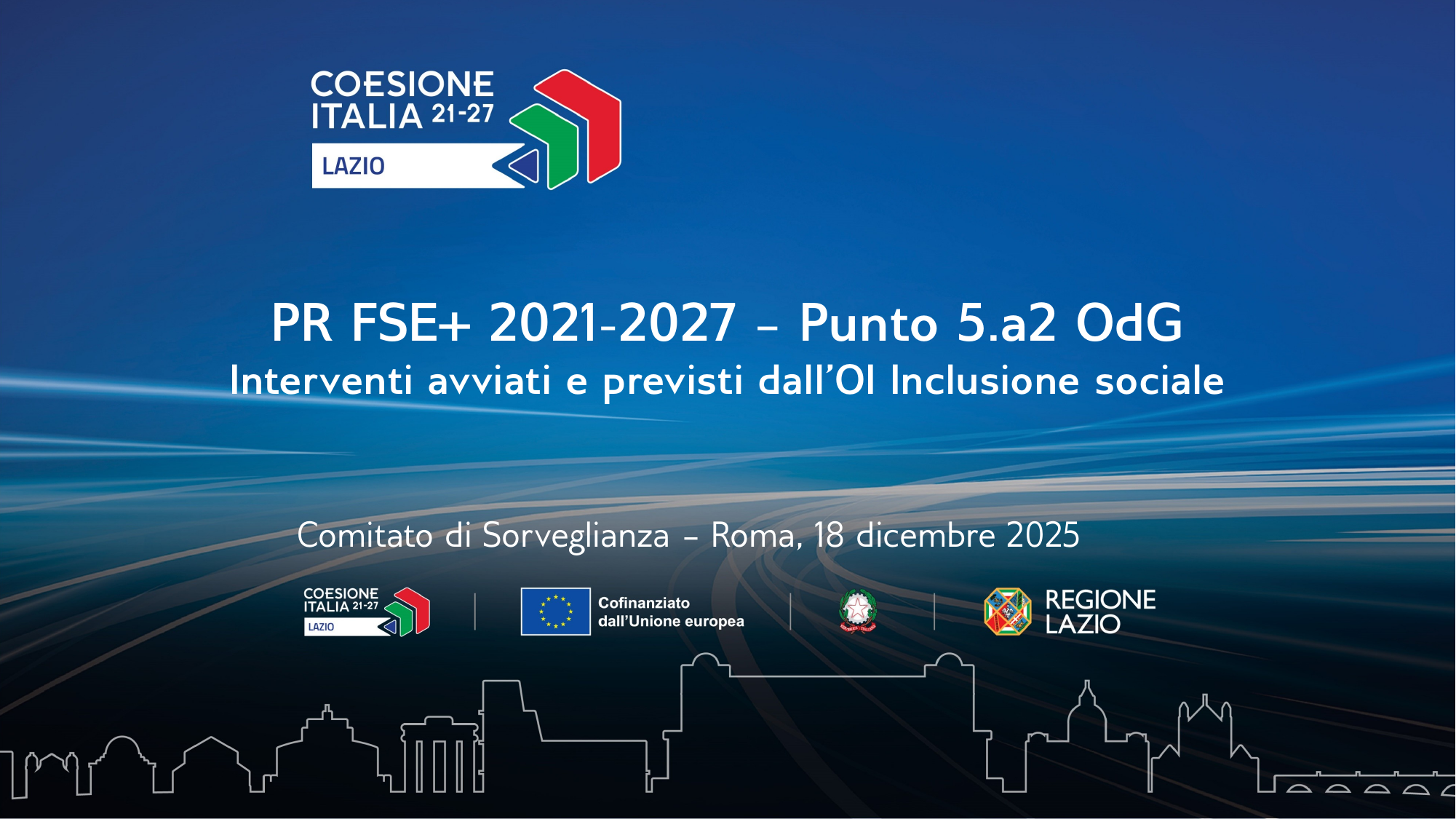

PR FSE+ 2021-2027 – Punto 5.a2 OdG
Interventi avviati e previsti dall’OI Inclusione sociale
Comitato di Sorveglianza – Roma, 18 dicembre 2025